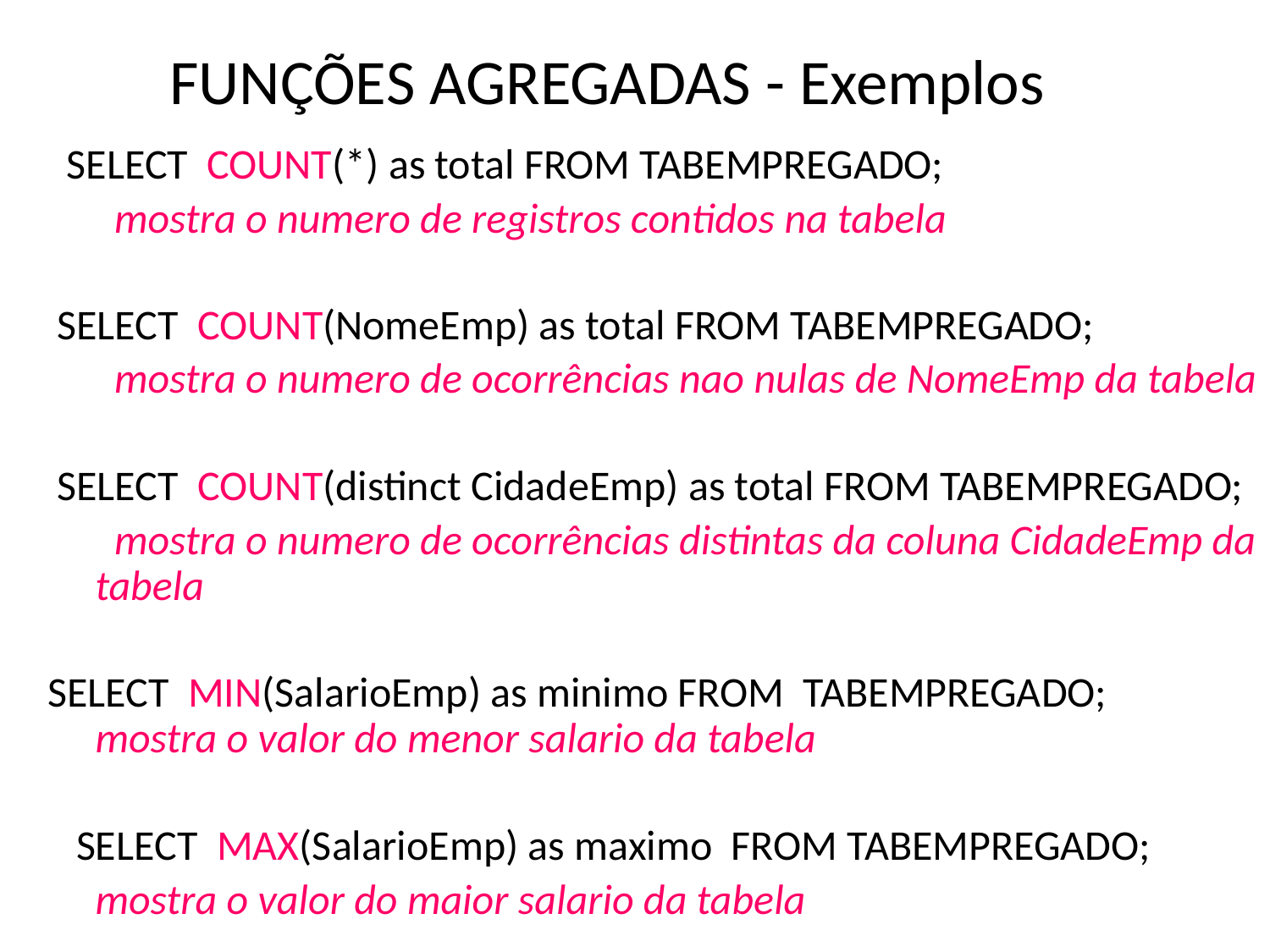

# FUNÇÕES AGREGADAS - Exemplos
  SELECT  COUNT(*) as total FROM TABEMPREGADO;
       mostra o numero de registros contidos na tabela

 SELECT  COUNT(NomeEmp) as total FROM TABEMPREGADO;
       mostra o numero de ocorrências nao nulas de NomeEmp da tabela

 SELECT  COUNT(distinct CidadeEmp) as total FROM TABEMPREGADO;
       mostra o numero de ocorrências distintas da coluna CidadeEmp da tabela

SELECT  MIN(SalarioEmp) as minimo FROM  TABEMPREGADO;
mostra o valor do menor salario da tabela

   SELECT  MAX(SalarioEmp) as maximo  FROM TABEMPREGADO;
     mostra o valor do maior salario da tabela